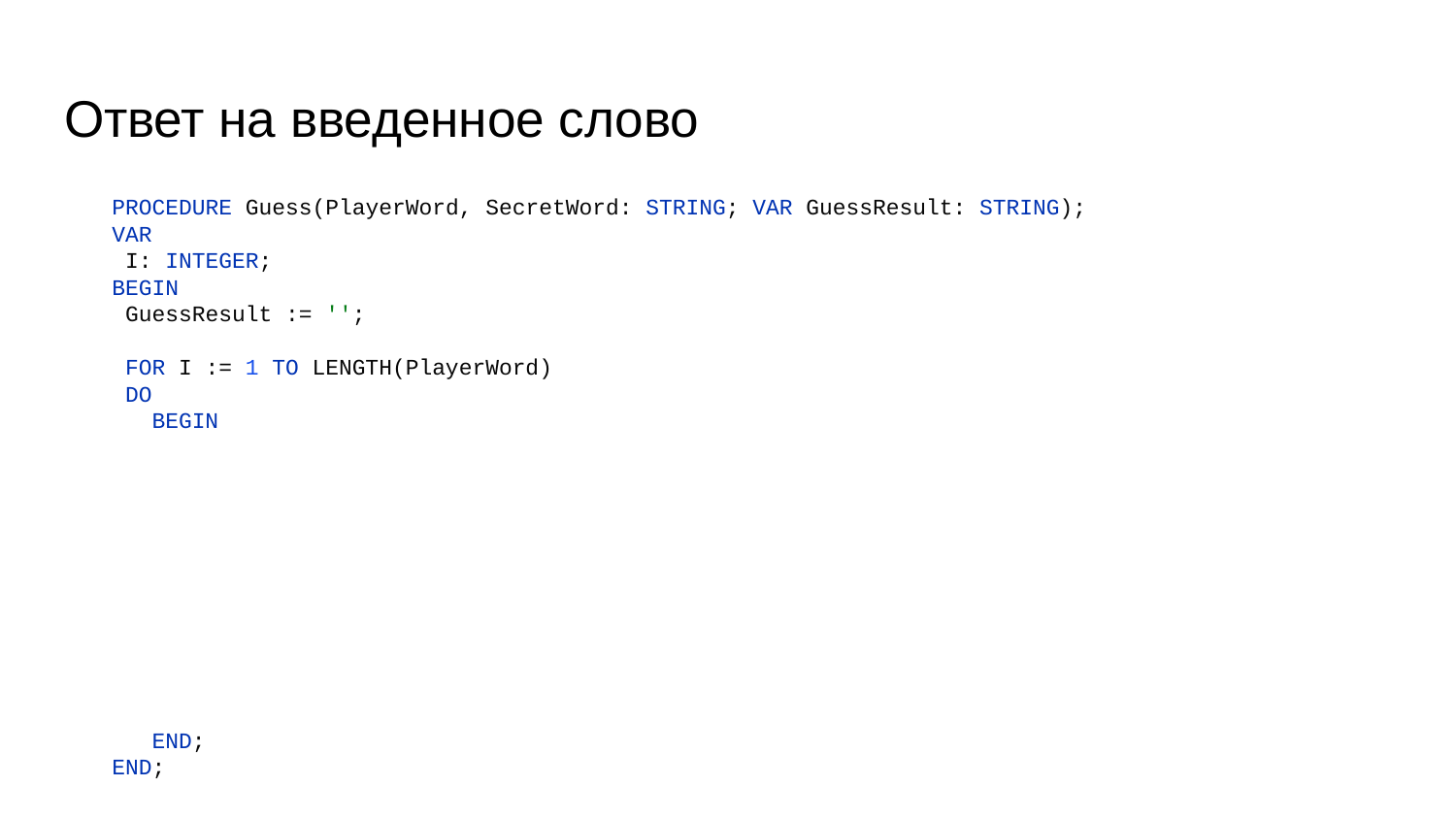

# Ответ на введенное слово
PROCEDURE Guess(PlayerWord, SecretWord: STRING; VAR GuessResult: STRING);
VAR
 I: INTEGER;
BEGIN
 GuessResult := '';

 FOR I := 1 TO LENGTH(PlayerWord)
 DO
   BEGIN

   END;
END;